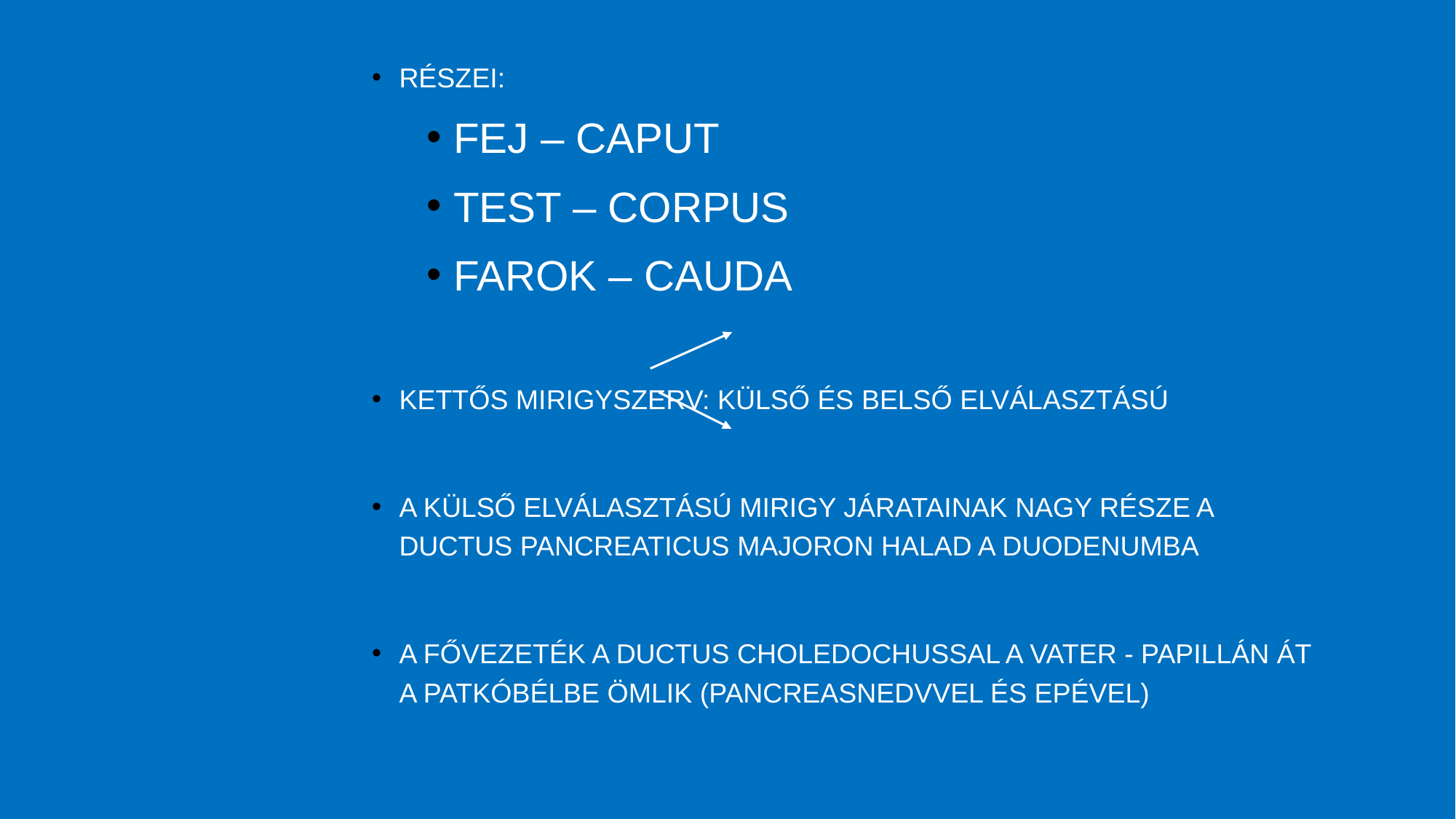

részei:
fej – caput
test – corpus
farok – cauda

kettős mirigyszerv: külső és belső elválasztású

a külső elválasztású mirigy járatainak nagy része a ductus pancreaticus majoron halad a duodenumba

a fővezeték a ductus choledochussal a Vater - papillán át a patkóbélbe ömlik (pancreasnedvvel és epével)